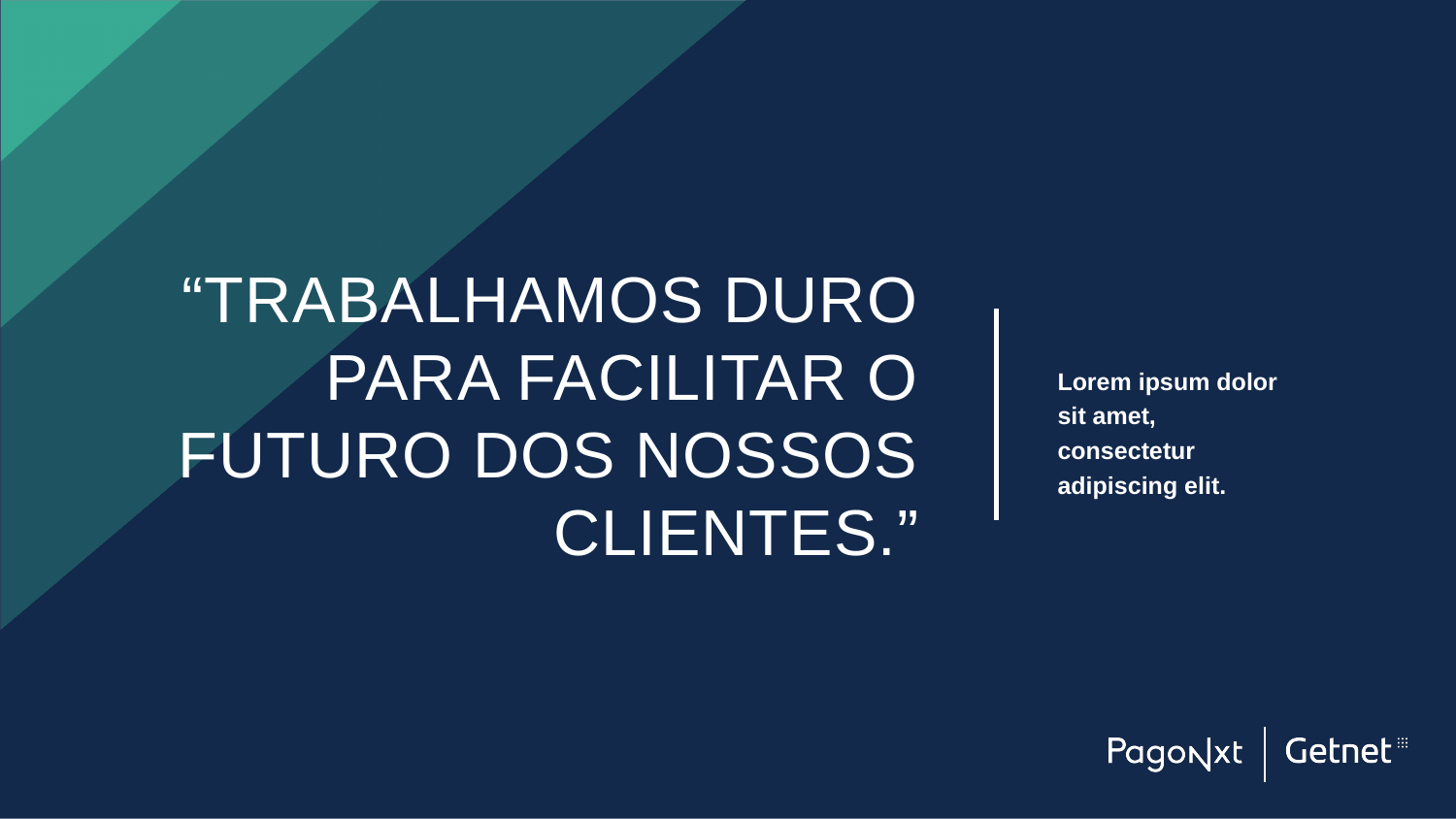

“TRABALHAMOS DURO PARA FACILITAR O FUTURO DOS NOSSOS CLIENTES.”
Lorem ipsum dolor sit amet, consectetur adipiscing elit.